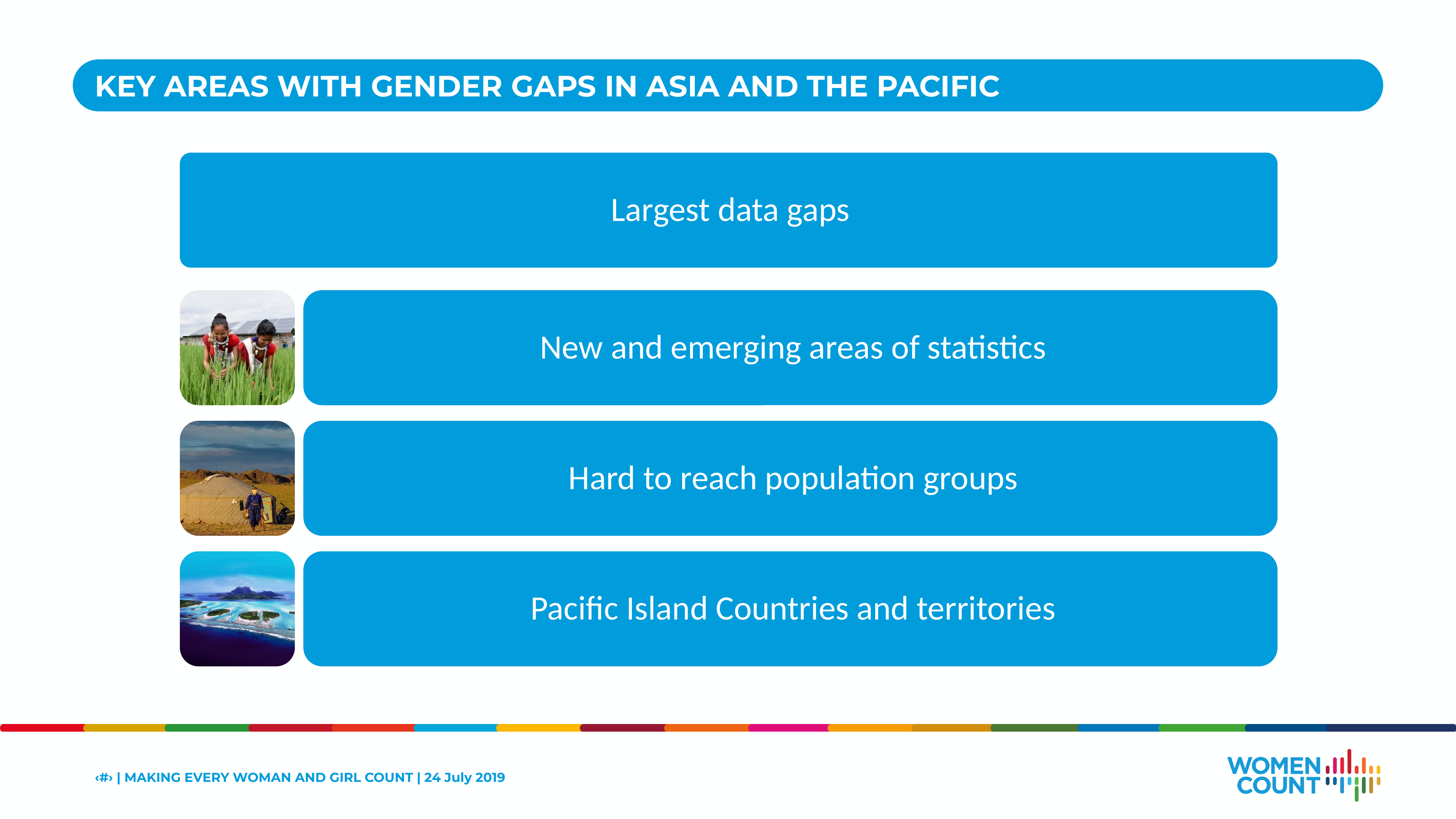

KEY AREAS WITH GENDER GAPS IN ASIA AND THE PACIFIC
Largest data gaps
New and emerging areas of statistics
Hard to reach population groups
Pacific Island Countries and territories
‹#› | MAKING EVERY WOMAN AND GIRL COUNT | 24 July 2019